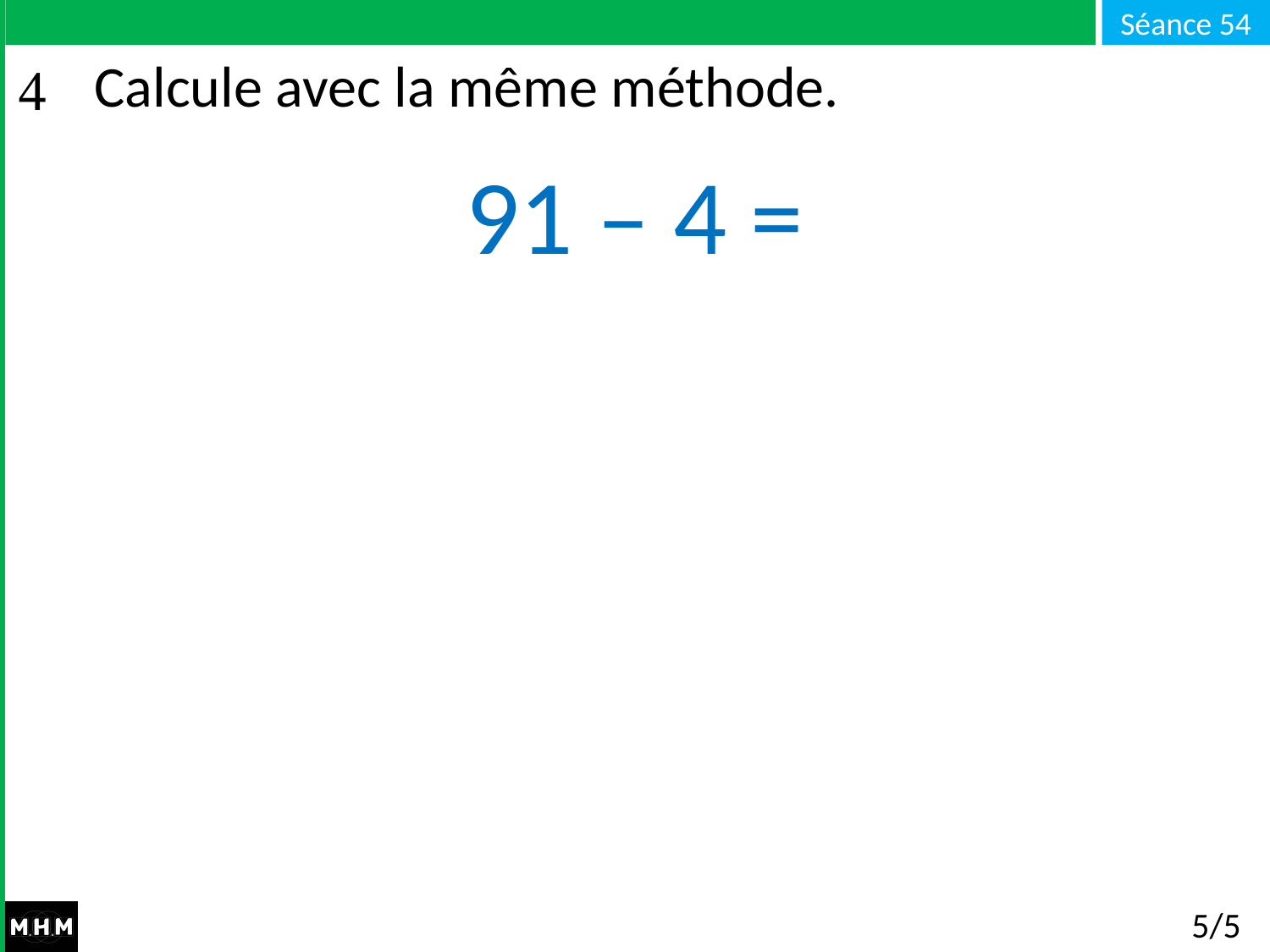

# Calcule avec la même méthode.
91 – 4 =
5/5